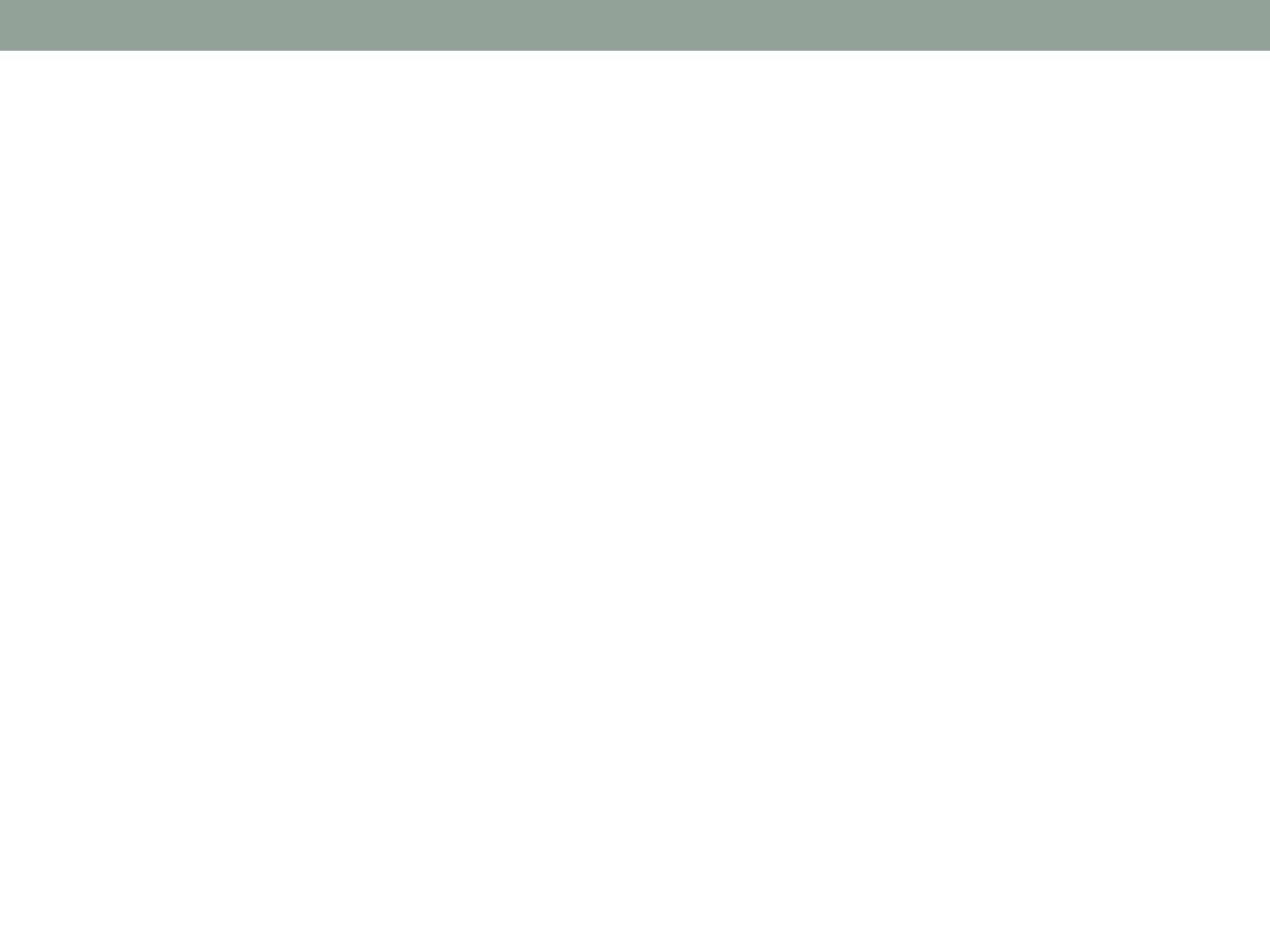

# Современные риски и угрозы в сети интернет